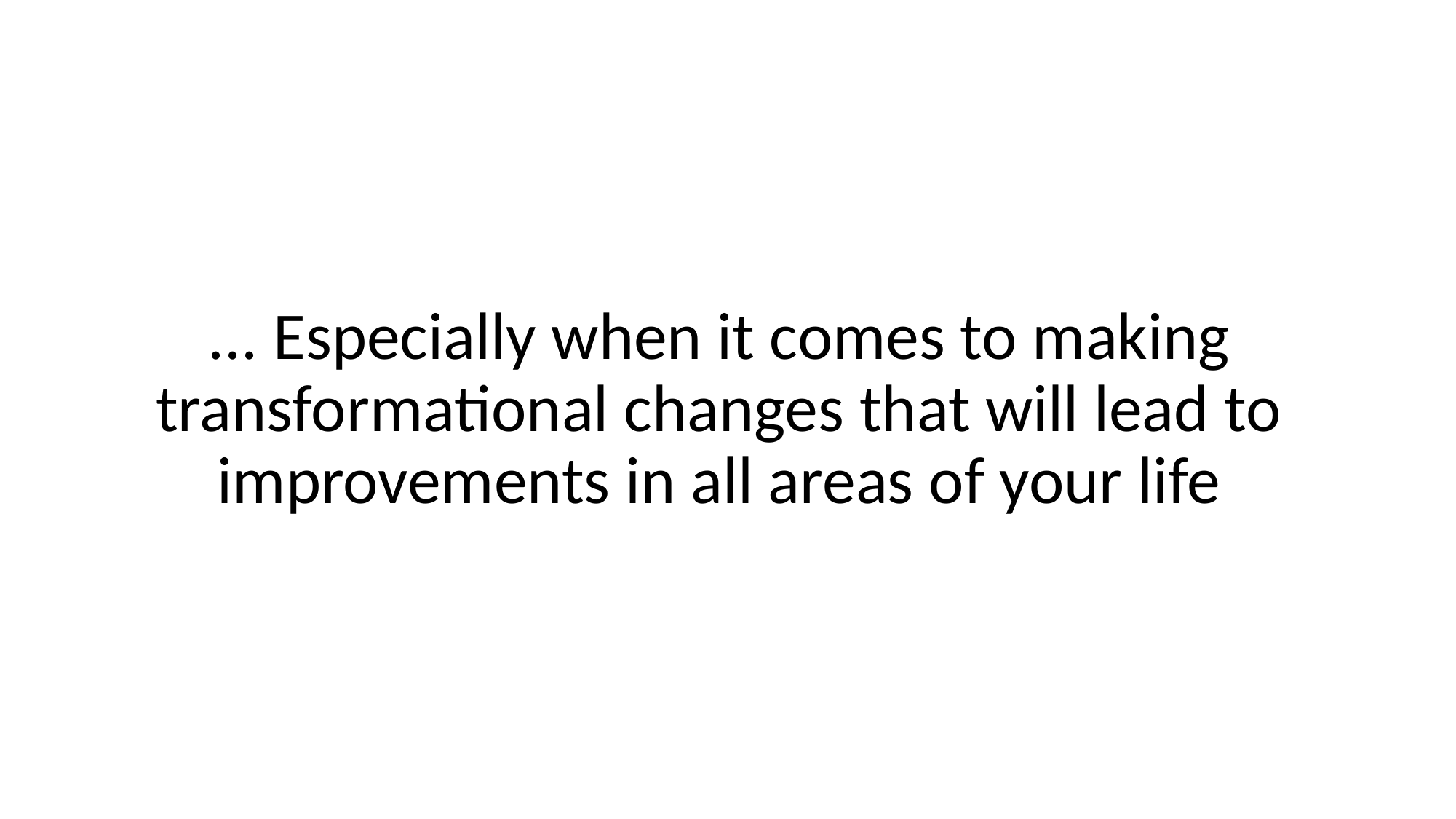

... Especially when it comes to making transformational changes that will lead to improvements in all areas of your life